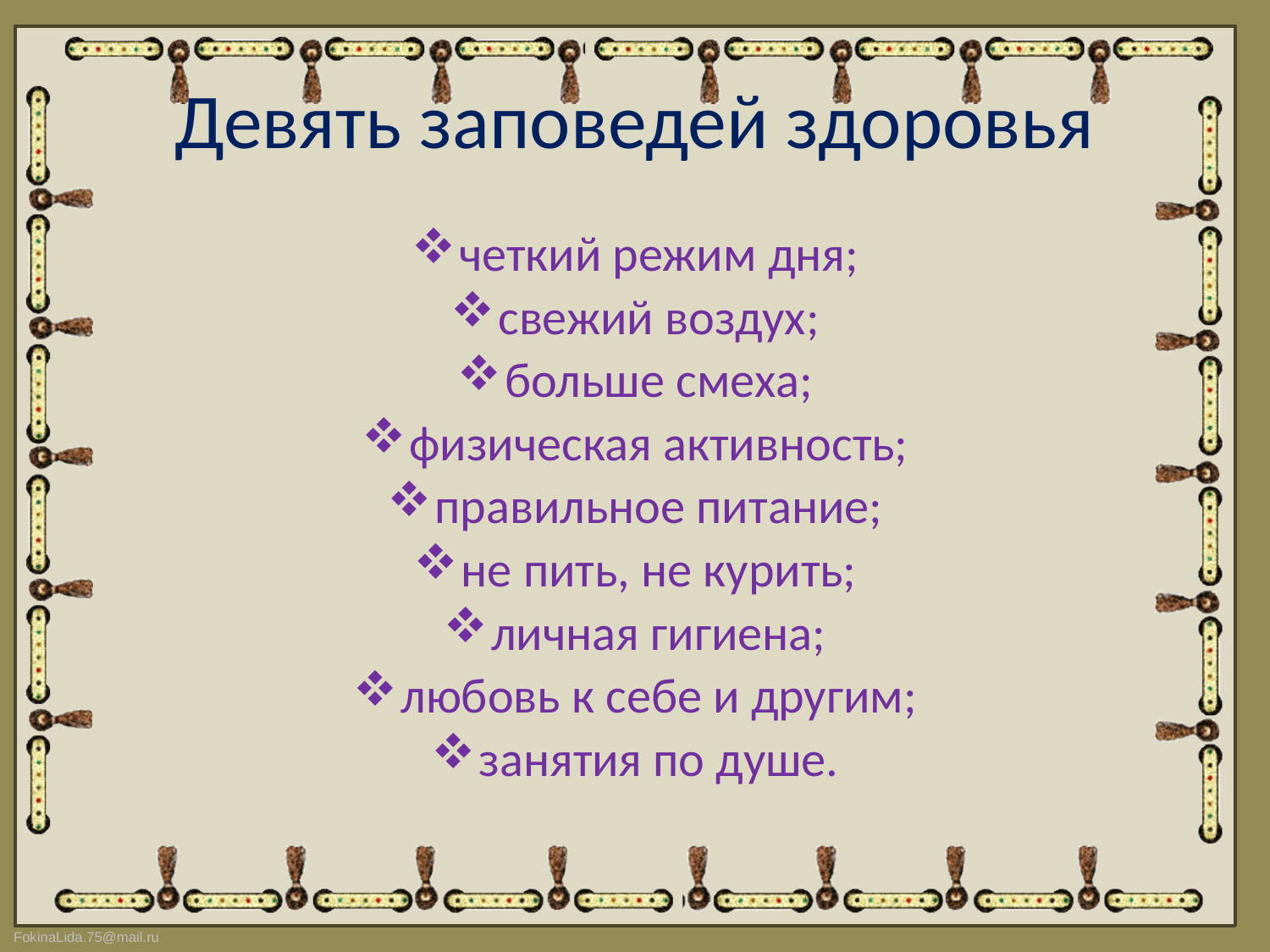

# Девять заповедей здоровья
четкий режим дня;
свежий воздух;
больше смеха;
физическая активность;
правильное питание;
не пить, не курить;
личная гигиена;
любовь к себе и другим;
занятия по душе.